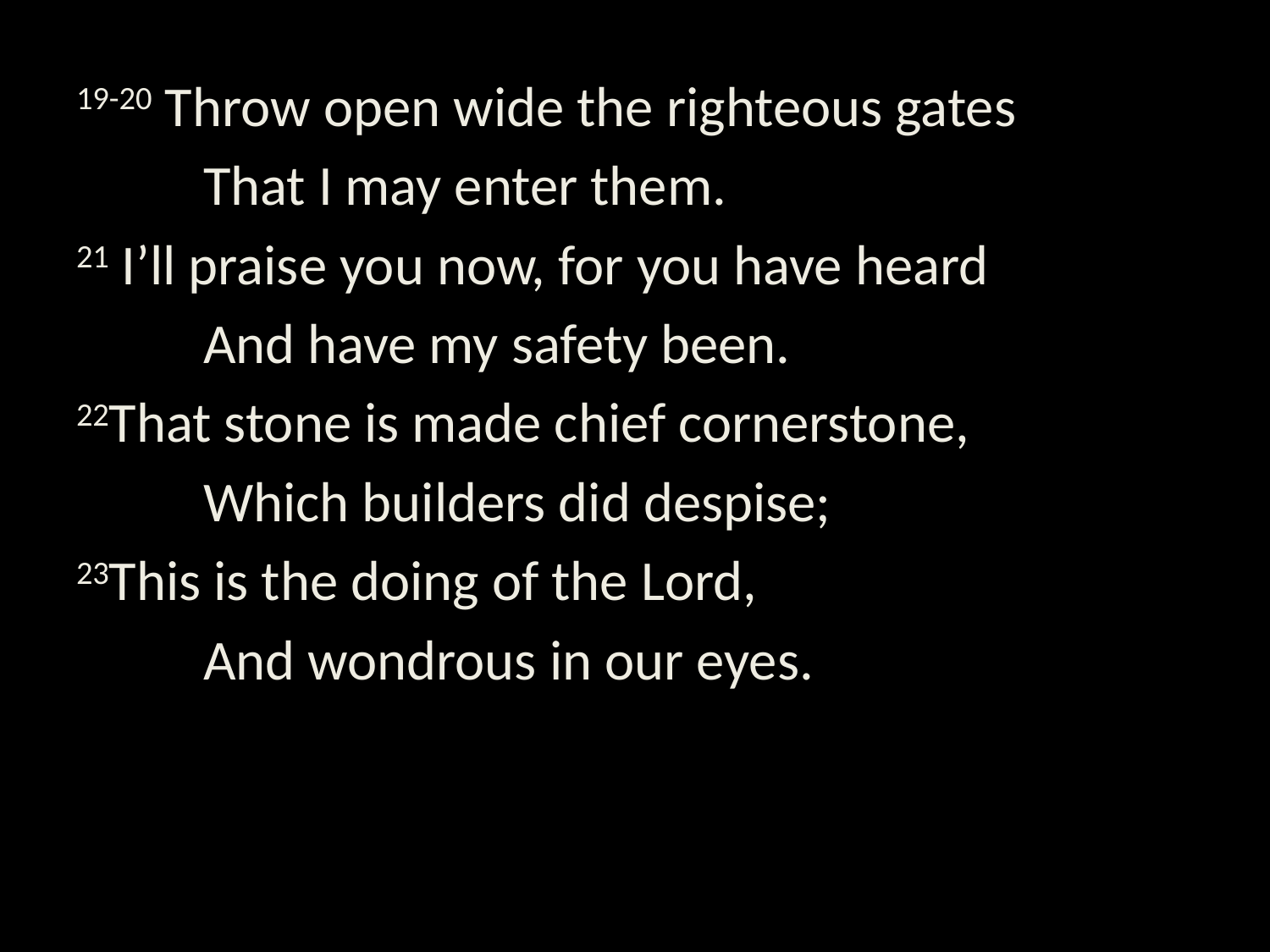

19-20 Throw open wide the righteous gates
	That I may enter them.
21 I’ll praise you now, for you have heard
	And have my safety been.
22That stone is made chief cornerstone,
	Which builders did despise;
23This is the doing of the Lord,
	And wondrous in our eyes.